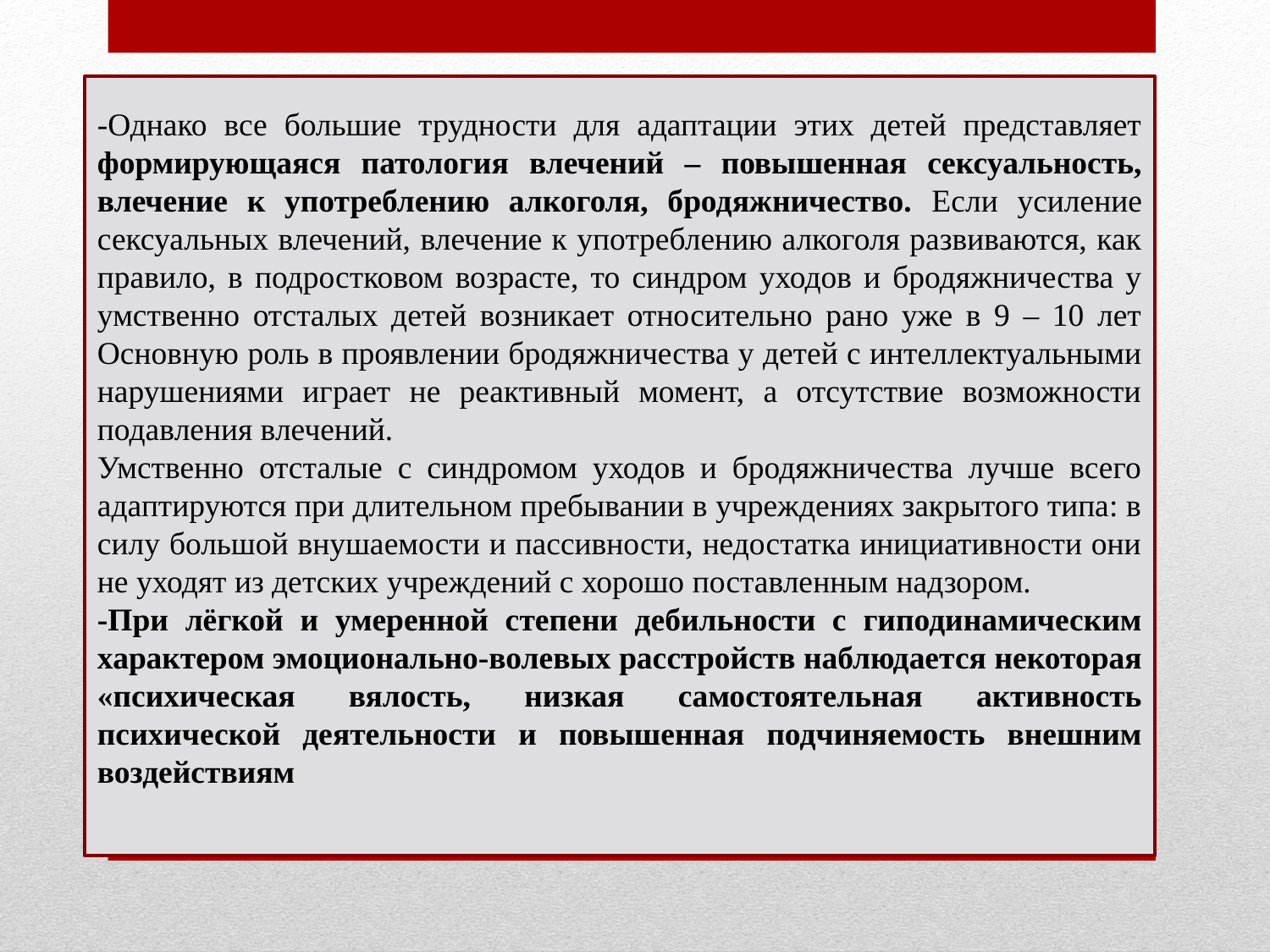

-Однако все большие трудности для адаптации этих детей представляет формирующаяся патология влечений – повышенная сексуальность, влечение к употреблению алкоголя, бродяжничество. Если усиление сексуальных влечений, влечение к употреблению алкоголя развиваются, как правило, в подростковом возрасте, то синдром уходов и бродяжничества у умственно отсталых детей возникает относительно рано уже в 9 – 10 лет Основную роль в проявлении бродяжничества у детей с интеллектуальными нарушениями играет не реактивный момент, а отсутствие возможности подавления влечений.
Умственно отсталые с синдромом уходов и бродяжничества лучше всего адаптируются при длительном пребывании в учреждениях закрытого типа: в силу большой внушаемости и пассивности, недостатка инициативности они не уходят из детских учреждений с хорошо поставленным надзором.
-При лёгкой и умеренной степени дебильности с гиподинамическим характером эмоционально-волевых расстройств наблюдается некоторая «психическая вялость, низкая самостоятельная активность психической деятельности и повышенная подчиняемость внешним воздействиям